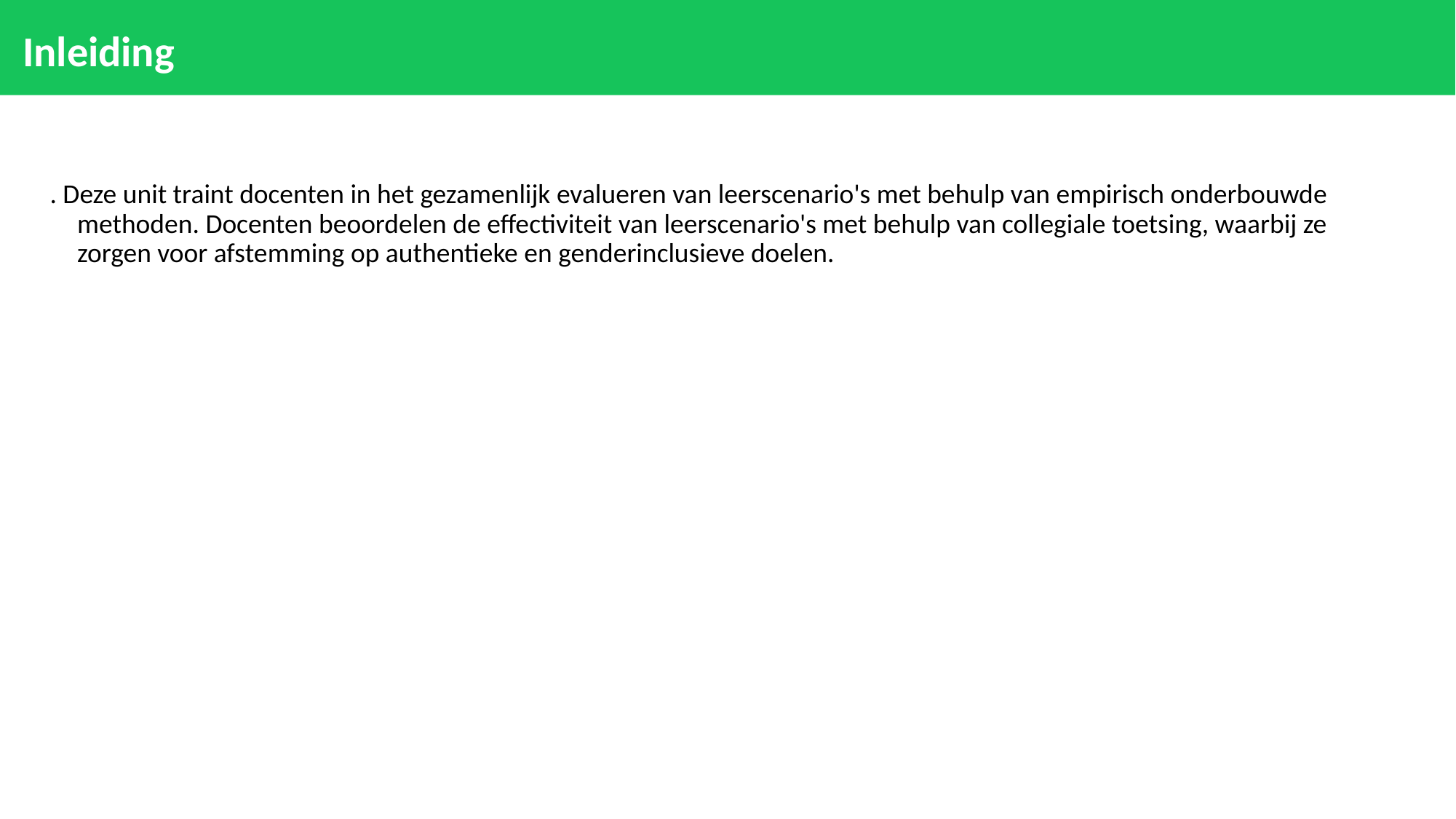

# Inleiding
. Deze unit traint docenten in het gezamenlijk evalueren van leerscenario's met behulp van empirisch onderbouwde methoden. Docenten beoordelen de effectiviteit van leerscenario's met behulp van collegiale toetsing, waarbij ze zorgen voor afstemming op authentieke en genderinclusieve doelen.